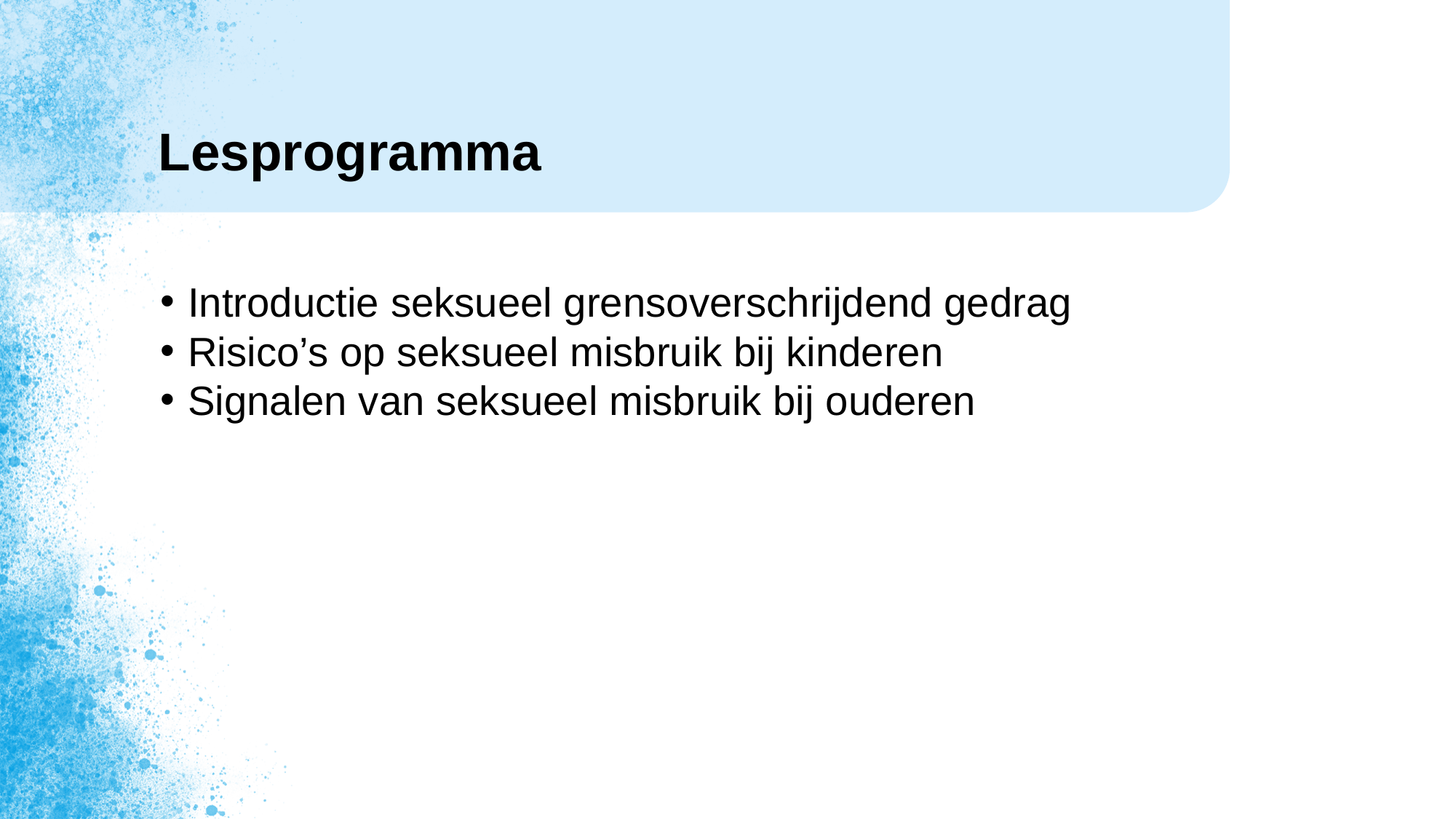

# Lesprogramma
Introductie seksueel grensoverschrijdend gedrag
Risico’s op seksueel misbruik bij kinderen
Signalen van seksueel misbruik bij ouderen